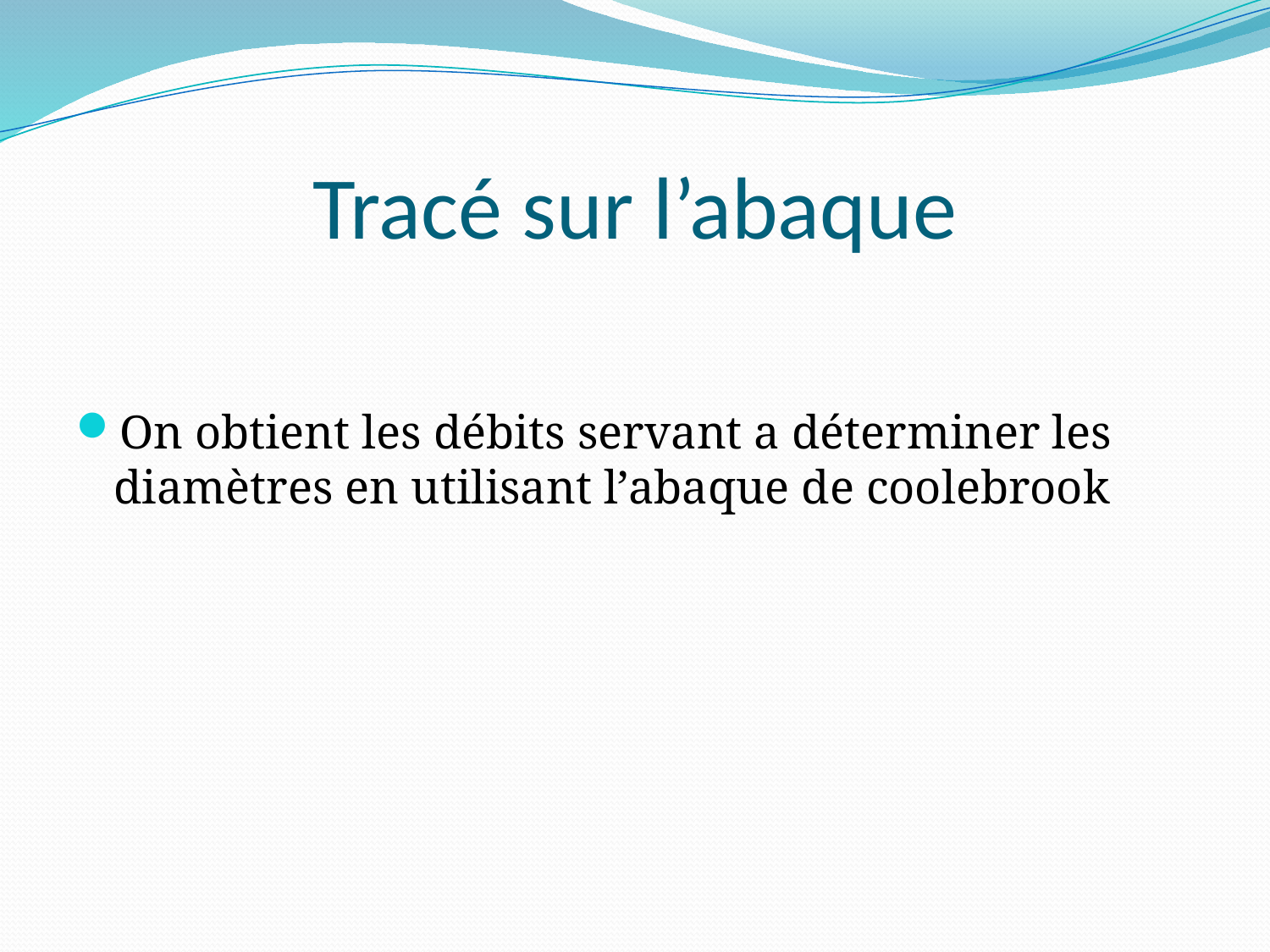

# Tracé sur l’abaque

On obtient les débits servant a déterminer les diamètres en utilisant l’abaque de coolebrook